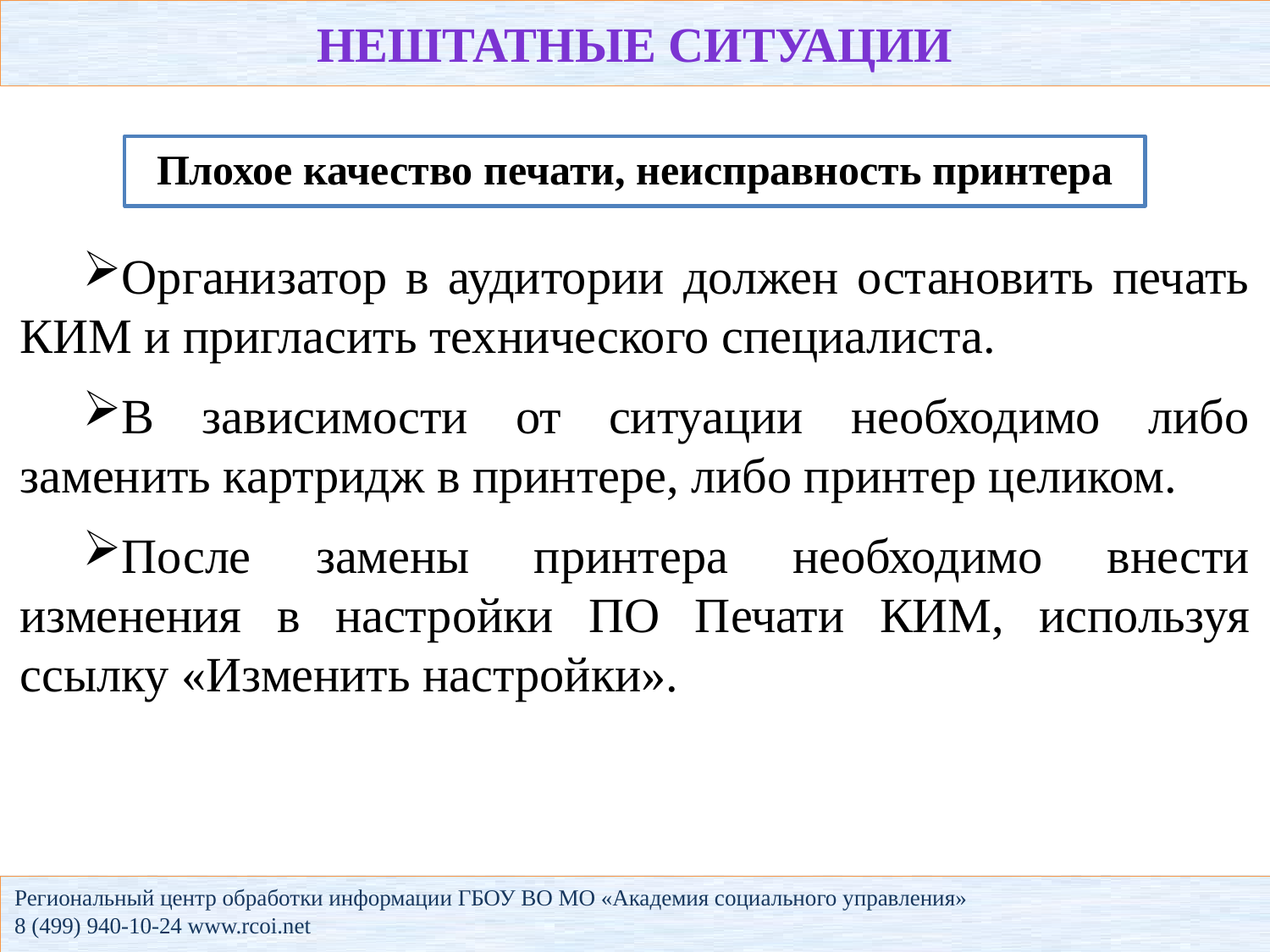

# Нештатные ситуации
Плохое качество печати, неисправность принтера
Организатор в аудитории должен остановить печать КИМ и пригласить технического специалиста.
В зависимости от ситуации необходимо либо заменить картридж в принтере, либо принтер целиком.
После замены принтера необходимо внести изменения в настройки ПО Печати КИМ, используя ссылку «Изменить настройки».